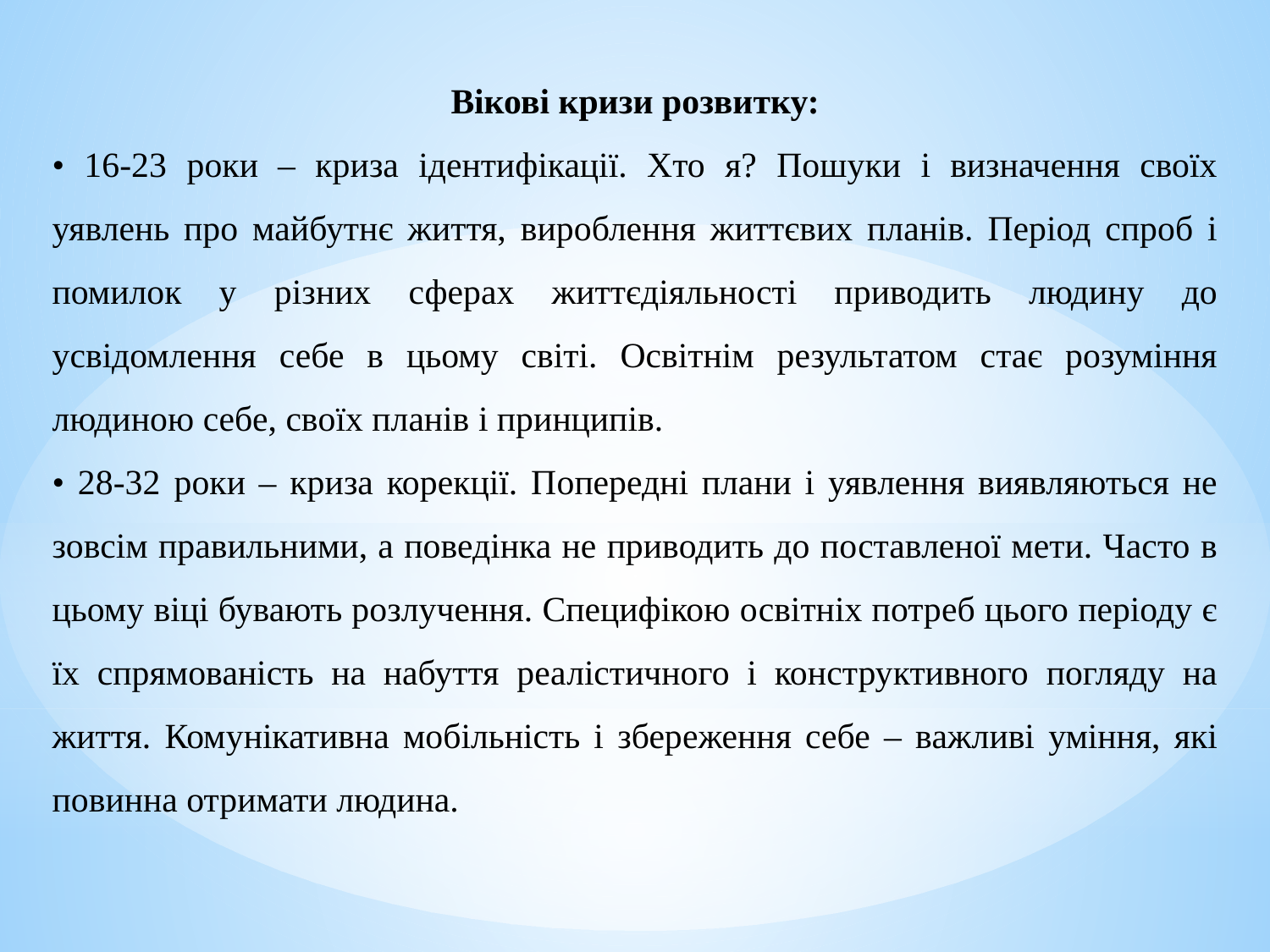

Вікові кризи розвитку:
• 16-23 роки – криза ідентифікації. Хто я? Пошуки і визначення своїх уявлень про майбутнє життя, вироблення життєвих планів. Період спроб і помилок у різних сферах життєдіяльності приводить людину до усвідомлення себе в цьому світі. Освітнім результатом стає розуміння людиною себе, своїх планів і принципів.
• 28-32 роки – криза корекції. Попередні плани і уявлення виявляються не зовсім правильними, а поведінка не приводить до поставленої мети. Часто в цьому віці бувають розлучення. Специфікою освітніх потреб цього періоду є їх спрямованість на набуття реалістичного і конструктивного погляду на життя. Комунікативна мобільність і збереження себе – важливі уміння, які повинна отримати людина.